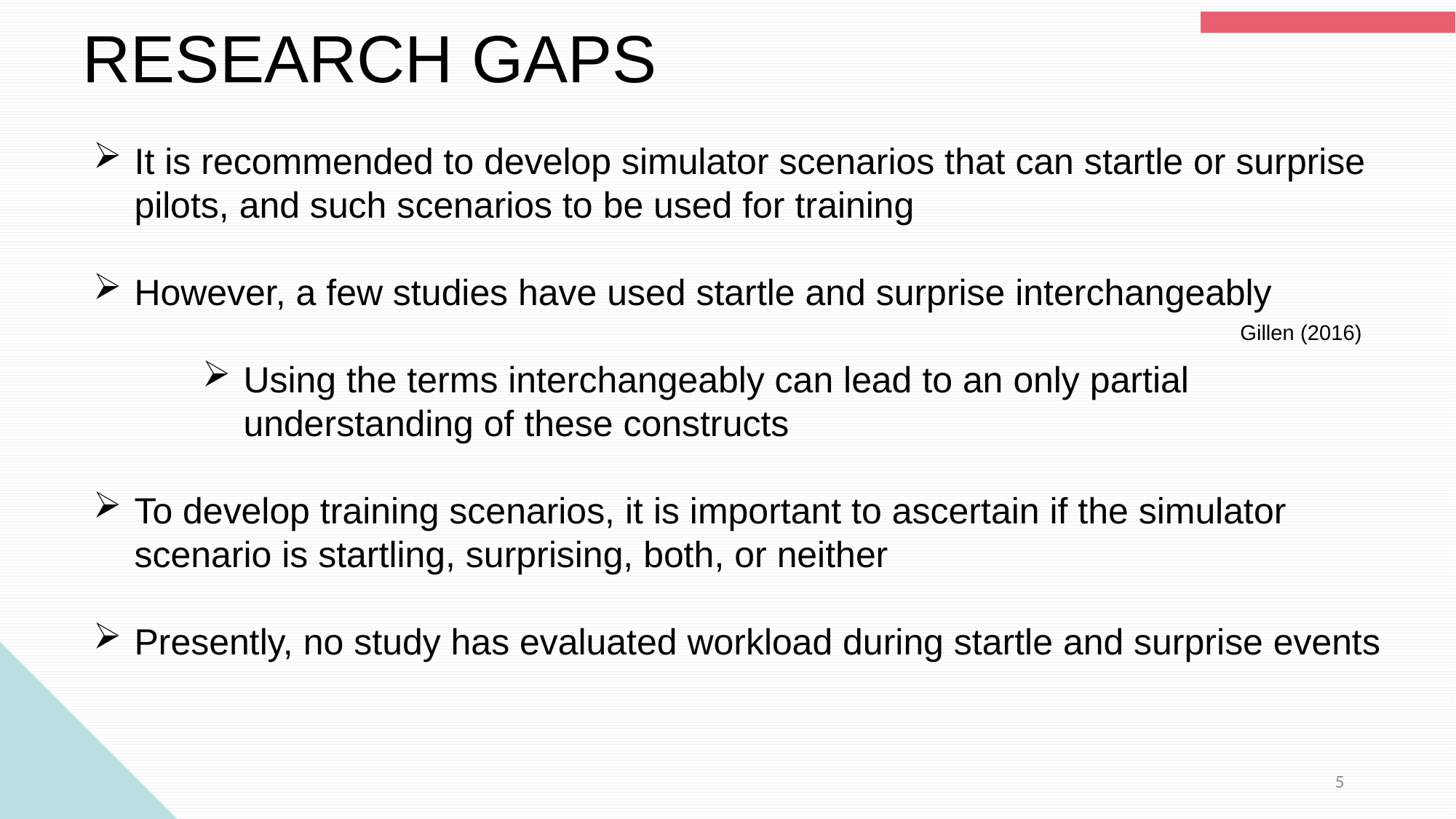

RESEARCH GAPS
It is recommended to develop simulator scenarios that can startle or surprise pilots, and such scenarios to be used for training

However, a few studies have used startle and surprise interchangeably

Using the terms interchangeably can lead to an only partial understanding of these constructs

To develop training scenarios, it is important to ascertain if the simulator scenario is startling, surprising, both, or neither

Presently, no study has evaluated workload during startle and surprise events
Gillen (2016)

5